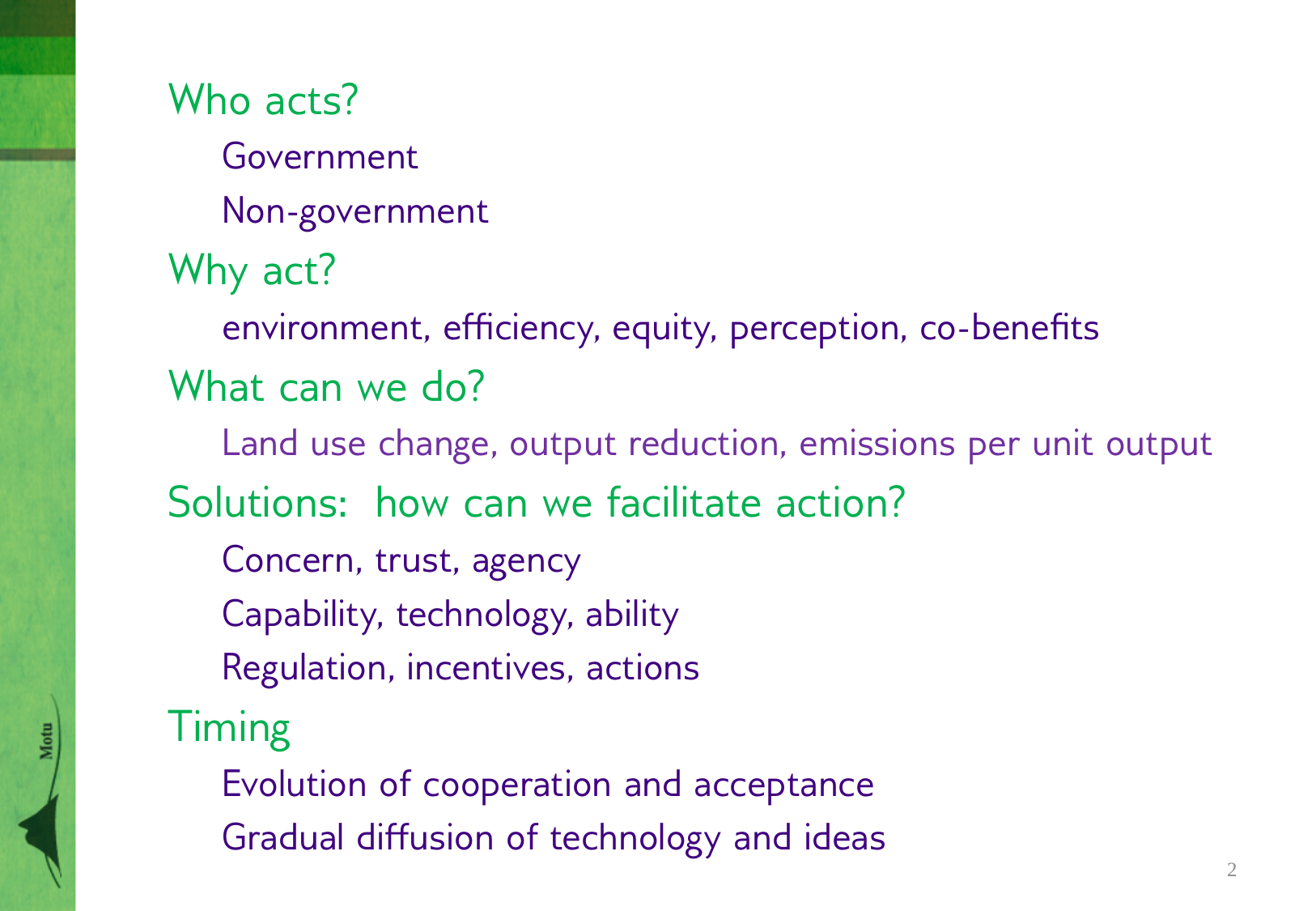

Who acts?
Government
Non-government
Why act?
environment, efficiency, equity, perception, co-benefits
What can we do?
Land use change, output reduction, emissions per unit output
Solutions:  how can we facilitate action?
Concern, trust, agency
Capability, technology, ability
Regulation, incentives, actions
Timing
Evolution of cooperation and acceptance
Gradual diffusion of technology and ideas
2